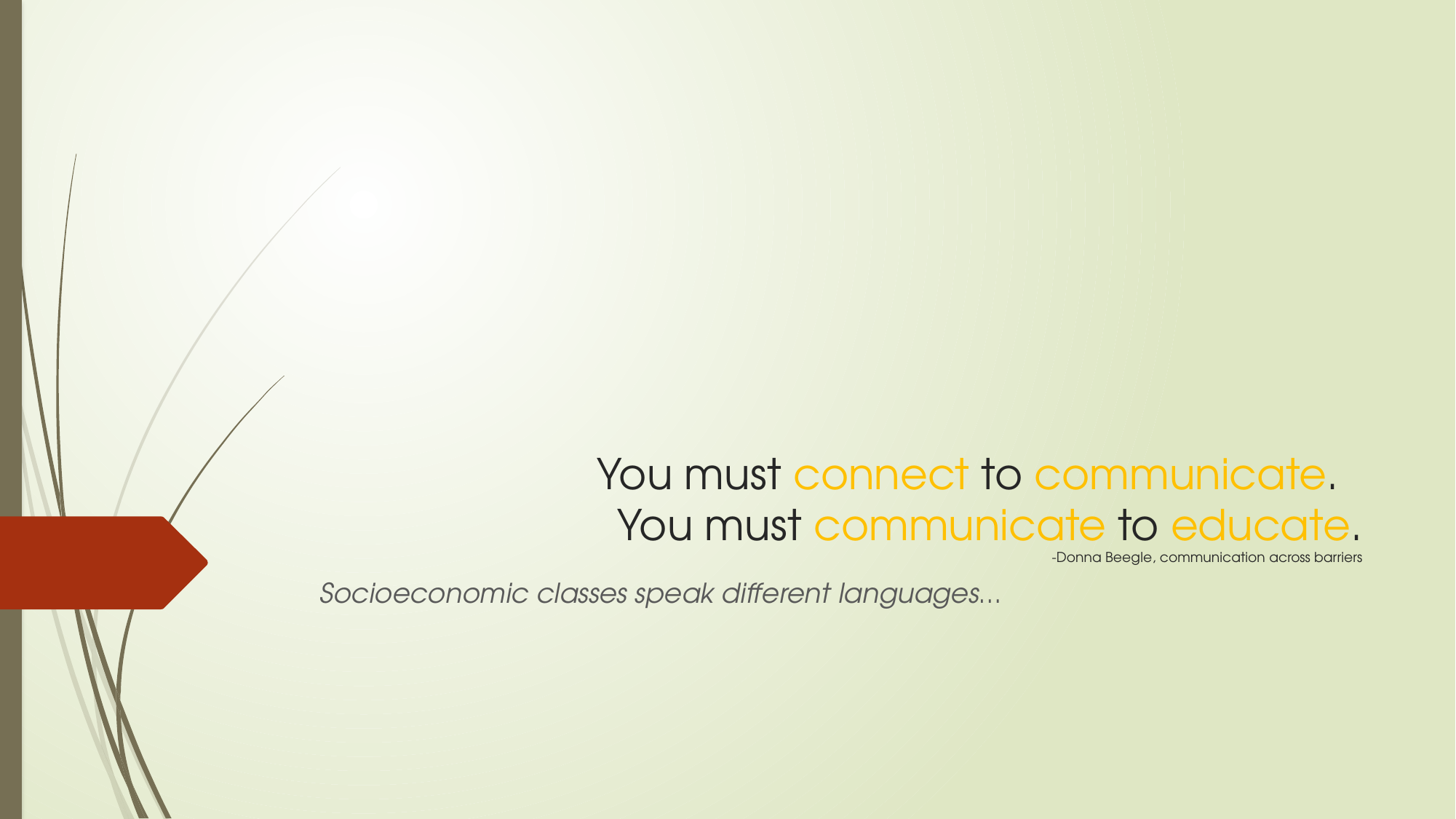

# You must connect to communicate. You must communicate to educate. -Donna Beegle, communication across barriers
Socioeconomic classes speak different languages…